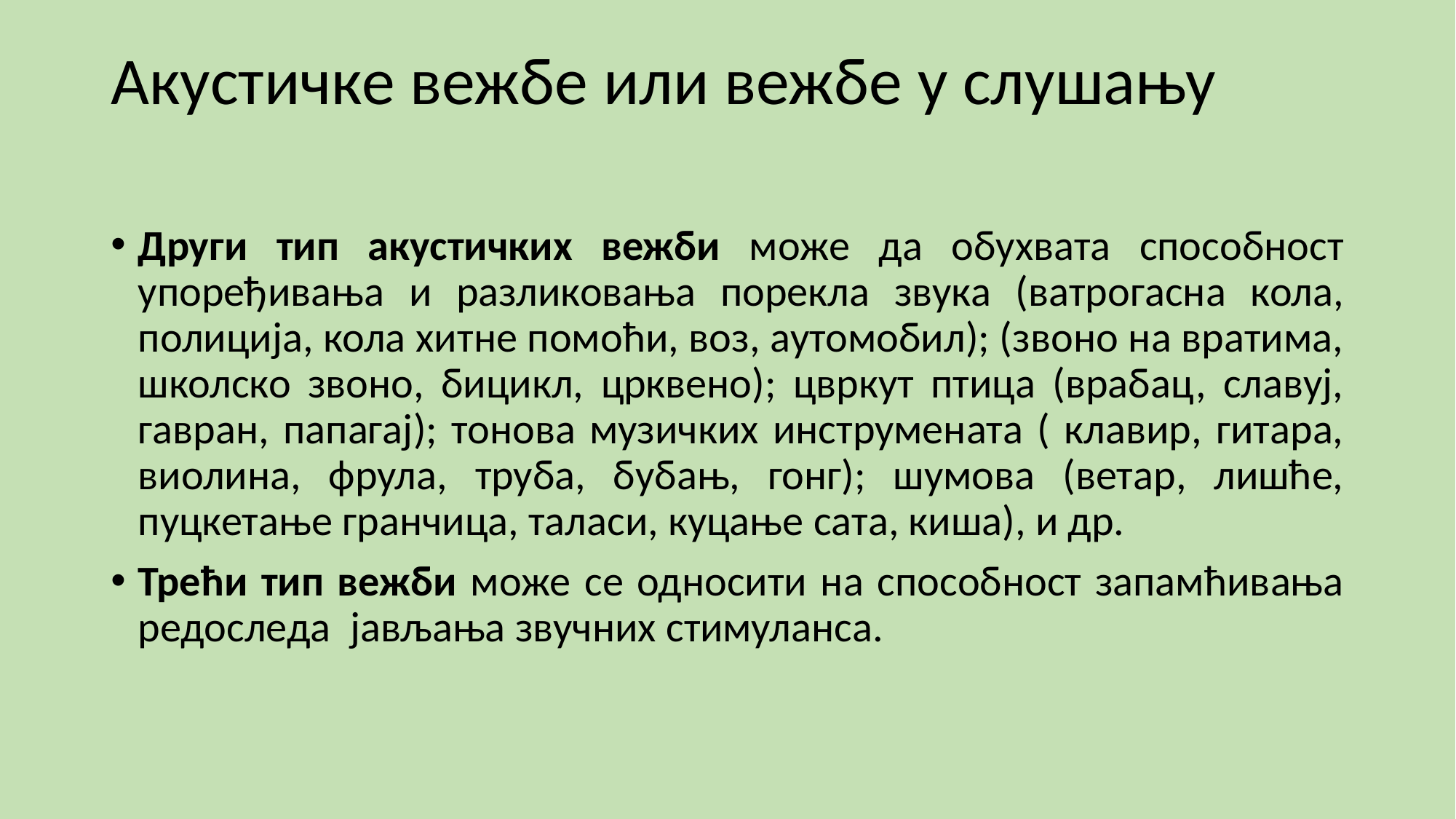

# Акустичке вежбе или вежбе у слушању
Други тип акустичких вежби може да обухвата способност упоређивања и разликовања порекла звука (ватрогасна кола, полиција, кола хитне помоћи, воз, аутомобил); (звоно на вратима, школско звоно, бицикл, црквено); цвркут птица (врабац, славуј, гавран, папагај); тонова музичких инструмената ( клавир, гитара, виолина, фрула, труба, бубањ, гонг); шумова (ветар, лишће, пуцкетање гранчица, таласи, куцање сата, киша), и др.
Трећи тип вежби може се односити на способност запамћивања редоследа  јављања звучних стимуланса.